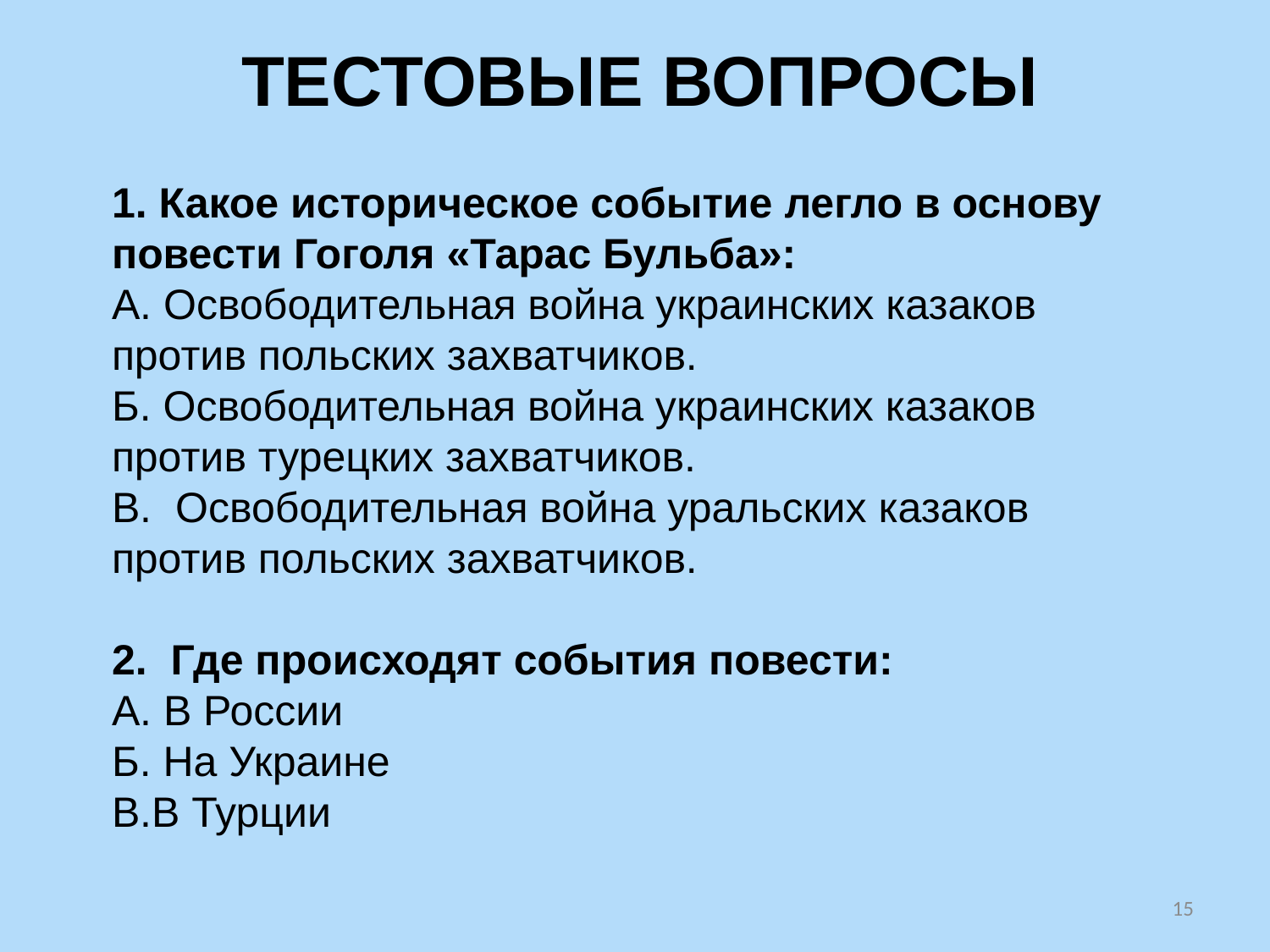

# Тестовые вопросы
1. Какое историческое событие легло в основу повести Гоголя «Тарас Бульба»:
А. Освободительная война украинских казаков против польских захватчиков.
Б. Освободительная война украинских казаков против турецких захватчиков.
В.  Освободительная война уральских казаков против польских захватчиков.
2.  Где происходят события повести:
А. В России
Б. На Украине
В.В Турции
15